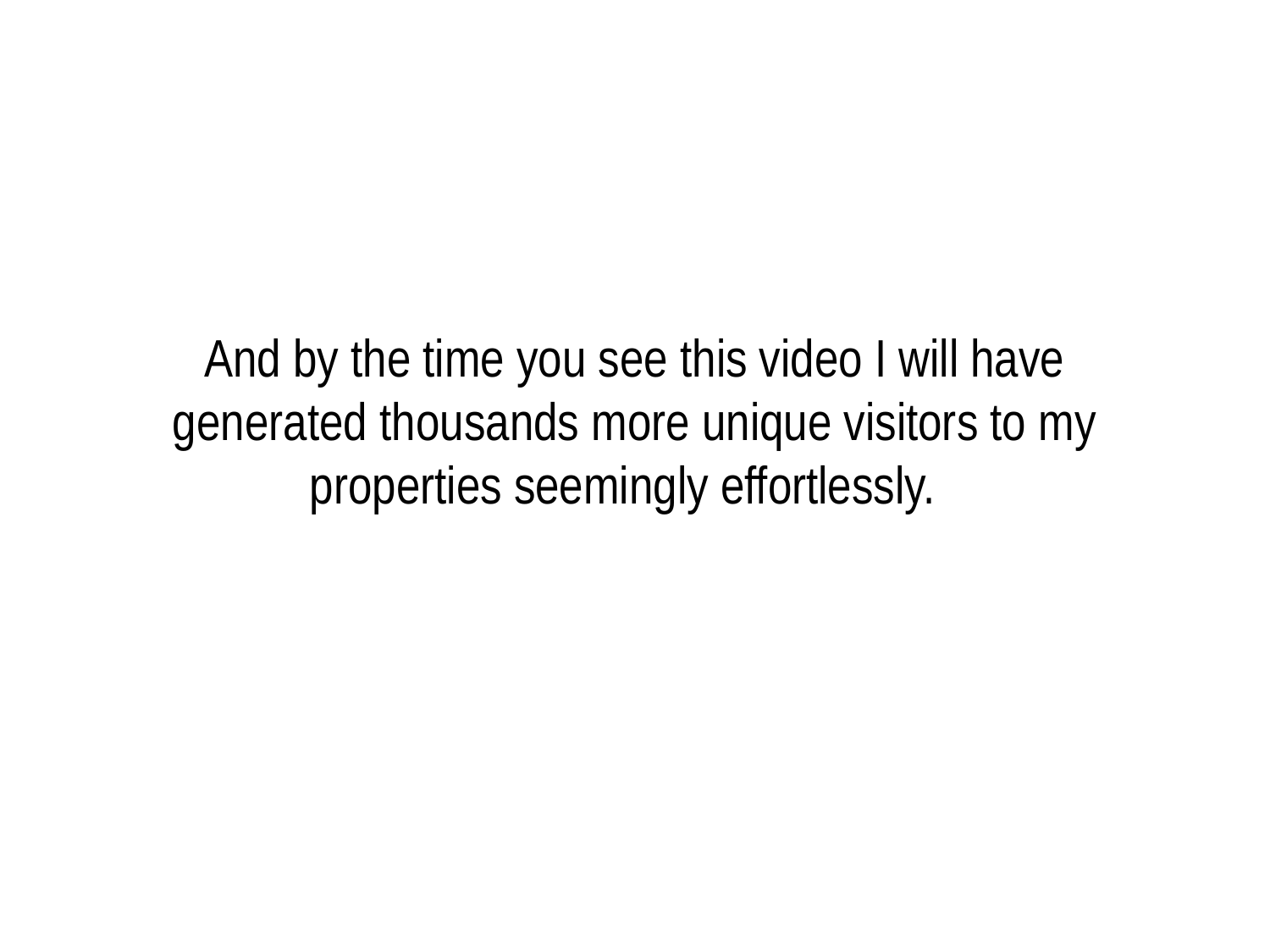

# And by the time you see this video I will have generated thousands more unique visitors to my properties seemingly effortlessly.